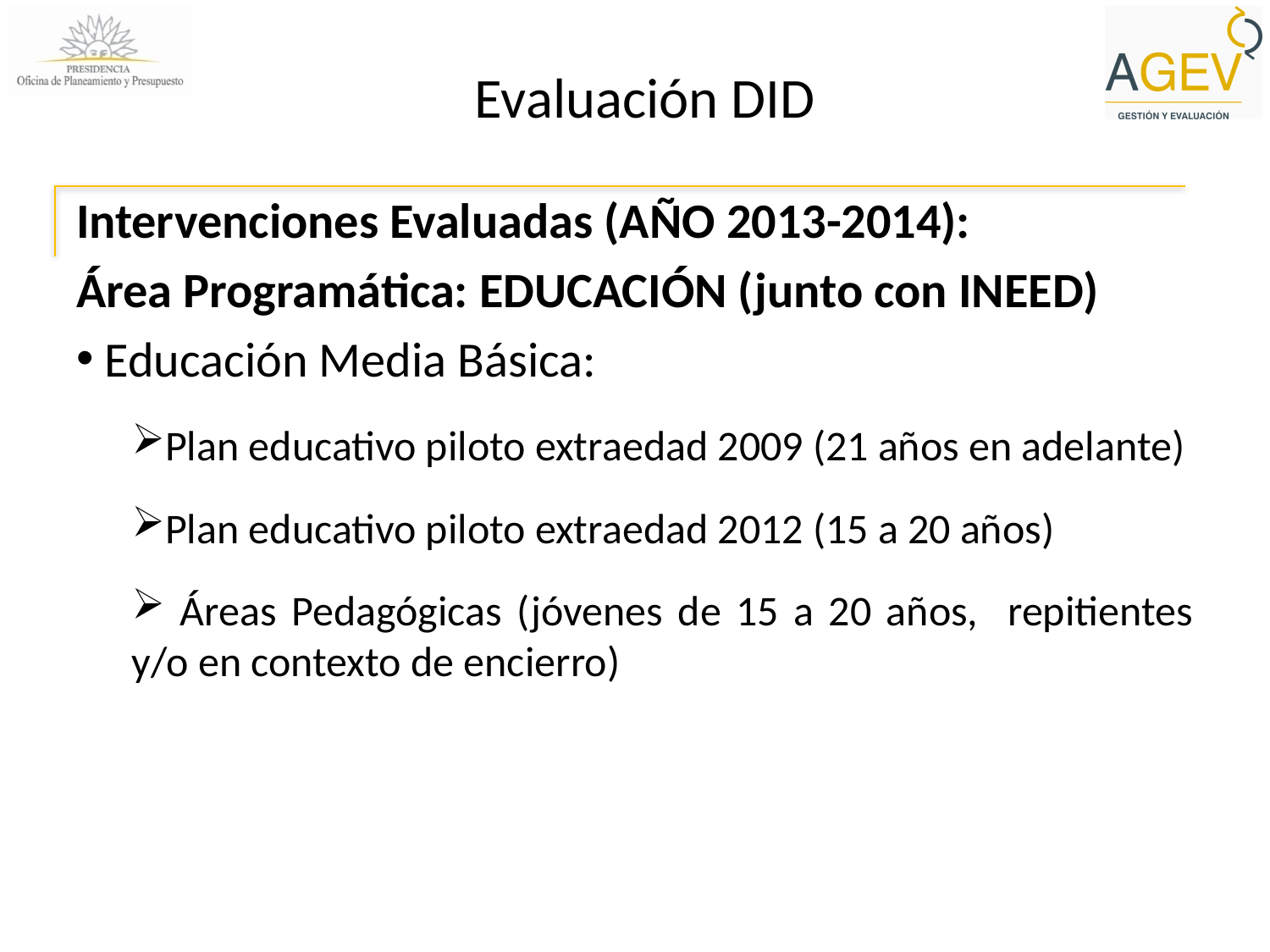

Evaluación DID
Intervenciones Evaluadas (AÑO 2013-2014):
Área Programática: EDUCACIÓN (junto con INEED)
 Educación Media Básica:
Plan educativo piloto extraedad 2009 (21 años en adelante)
Plan educativo piloto extraedad 2012 (15 a 20 años)
 Áreas Pedagógicas (jóvenes de 15 a 20 años,  repitientes y/o en contexto de encierro)